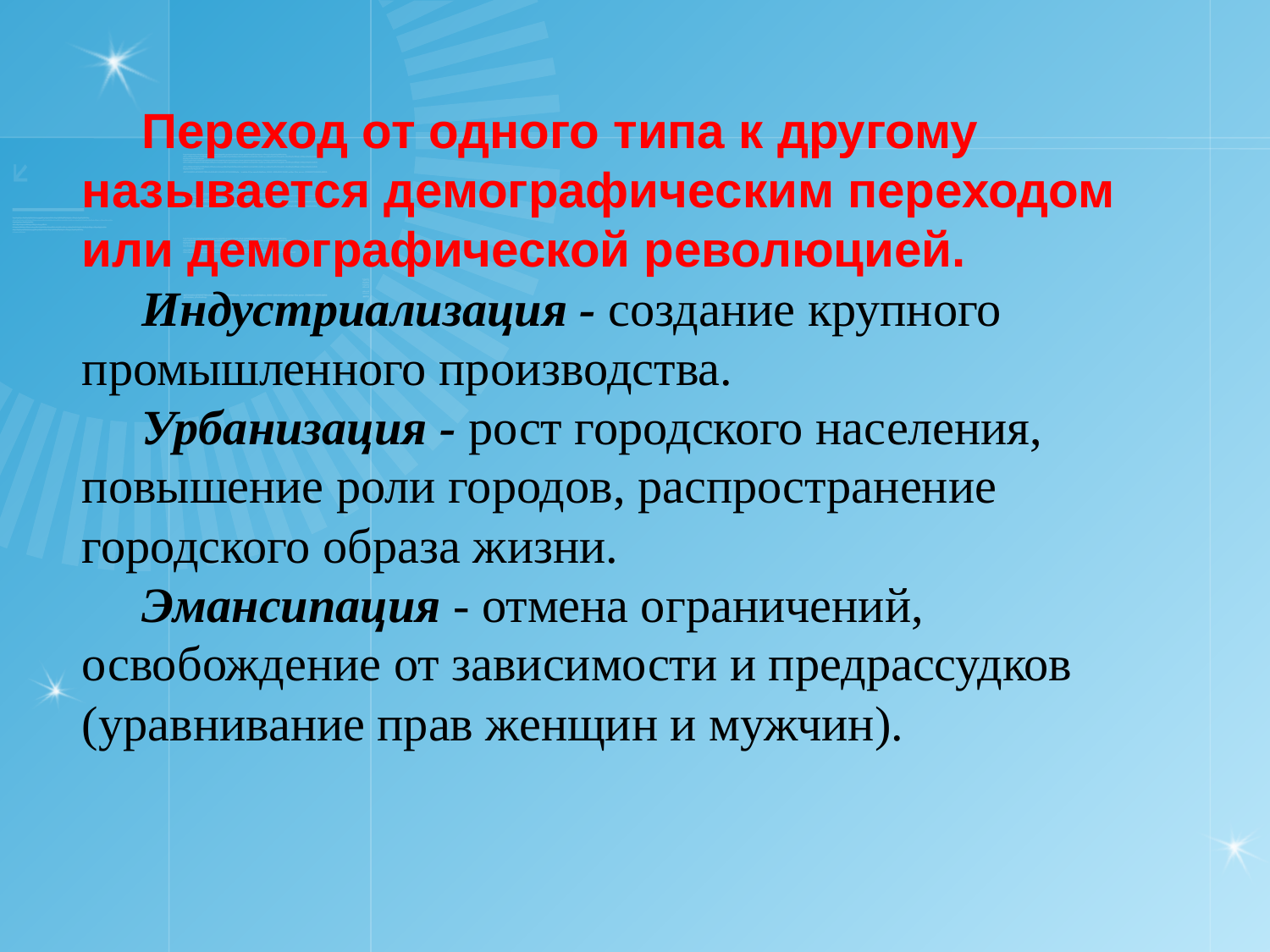

Переход от одного типа к другому называется демографиче­ским переходом или демографической революцией.
Индустриализация - создание крупного промышленного производства.
Урбанизация - рост городского населения, повышение роли городов, распространение городского образа жизни.
Эмансипация - отмена ограничений, освобождение от зави­симости и предрассудков (уравнивание прав женщин и мужчин).